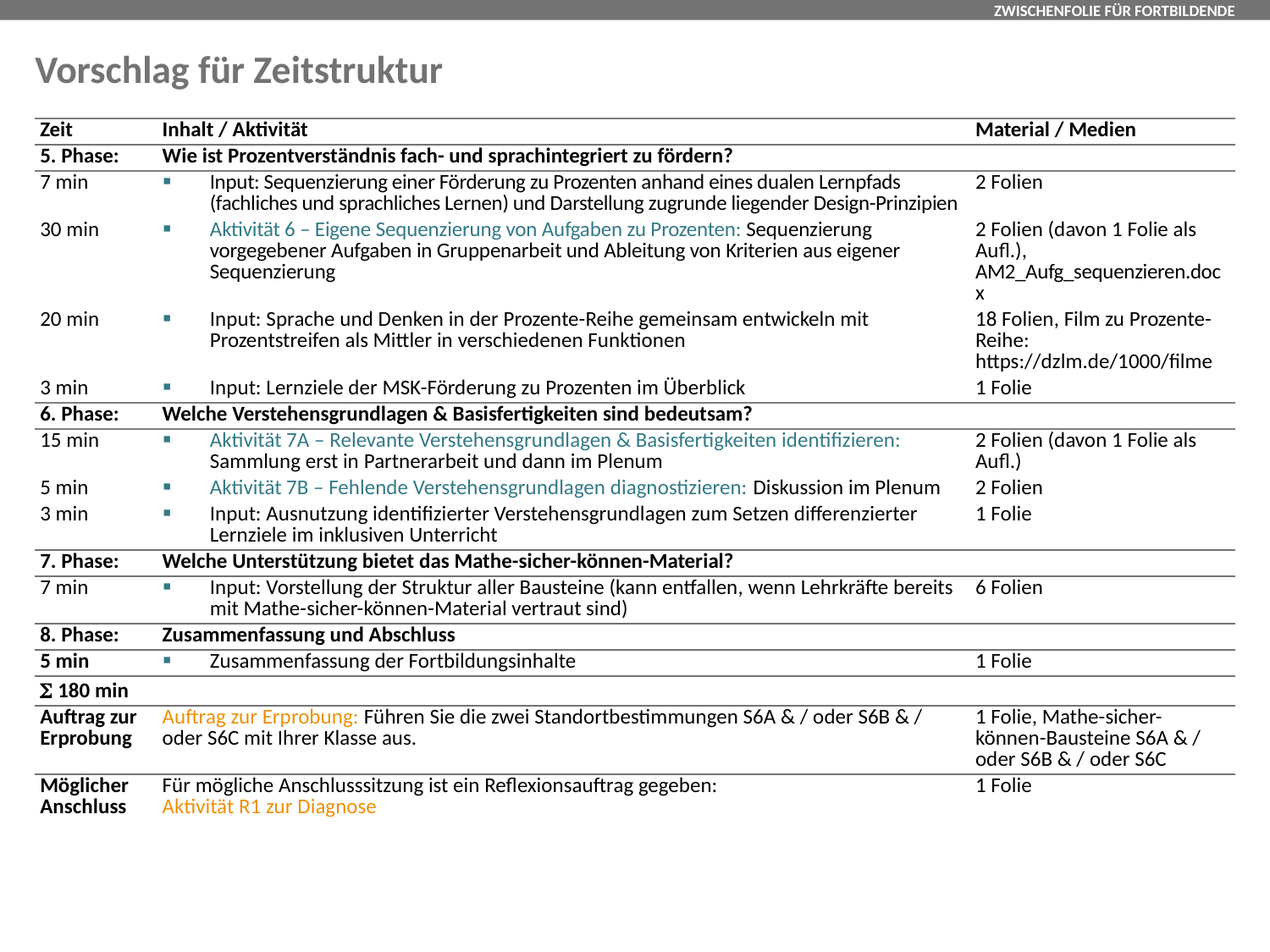

# Vorschlag für Zeitstruktur
| Zeit | Inhalt / Aktivität | Material / Medien |
| --- | --- | --- |
| 5. Phase: | Wie ist Prozentverständnis fach- und sprachintegriert zu fördern? |  |
| 7 min | Input: Sequenzierung einer Förderung zu Prozenten anhand eines dualen Lernpfads (fachliches und sprachliches Lernen) und Darstellung zugrunde liegender Design-Prinzipien | 2 Folien |
| 30 min | Aktivität 6 – Eigene Sequenzierung von Aufgaben zu Prozenten: Sequenzierung vorgegebener Aufgaben in Gruppenarbeit und Ableitung von Kriterien aus eigener Sequenzierung | 2 Folien (davon 1 Folie als Aufl.), AM2\_Aufg\_sequenzieren.docx |
| 20 min | Input: Sprache und Denken in der Prozente-Reihe gemeinsam entwickeln mit Prozentstreifen als Mittler in verschiedenen Funktionen | 18 Folien, Film zu Prozente-Reihe: https://dzlm.de/1000/filme |
| 3 min | Input: Lernziele der MSK-Förderung zu Prozenten im Überblick | 1 Folie |
| 6. Phase: | Welche Verstehensgrundlagen & Basisfertigkeiten sind bedeutsam? |  |
| 15 min | Aktivität 7A – Relevante Verstehensgrundlagen & Basisfertigkeiten identifizieren: Sammlung erst in Partnerarbeit und dann im Plenum | 2 Folien (davon 1 Folie als Aufl.) |
| 5 min | Aktivität 7B – Fehlende Verstehensgrundlagen diagnostizieren: Diskussion im Plenum | 2 Folien |
| 3 min | Input: Ausnutzung identifizierter Verstehensgrundlagen zum Setzen differenzierter Lernziele im inklusiven Unterricht | 1 Folie |
| 7. Phase: | Welche Unterstützung bietet das Mathe-sicher-können-Material? |  |
| 7 min | Input: Vorstellung der Struktur aller Bausteine (kann entfallen, wenn Lehrkräfte bereits mit Mathe-sicher-können-Material vertraut sind) | 6 Folien |
| 8. Phase: | Zusammenfassung und Abschluss |  |
| 5 min | Zusammenfassung der Fortbildungsinhalte | 1 Folie |
| Σ 180 min |  |  |
| Auftrag zur Erprobung | Auftrag zur Erprobung: Führen Sie die zwei Standortbestimmungen S6A & / oder S6B & / oder S6C mit Ihrer Klasse aus. | 1 Folie, Mathe-sicher-können-Bausteine S6A & / oder S6B & / oder S6C |
| Möglicher Anschluss | Für mögliche Anschlusssitzung ist ein Reflexionsauftrag gegeben: Aktivität R1 zur Diagnose | 1 Folie |